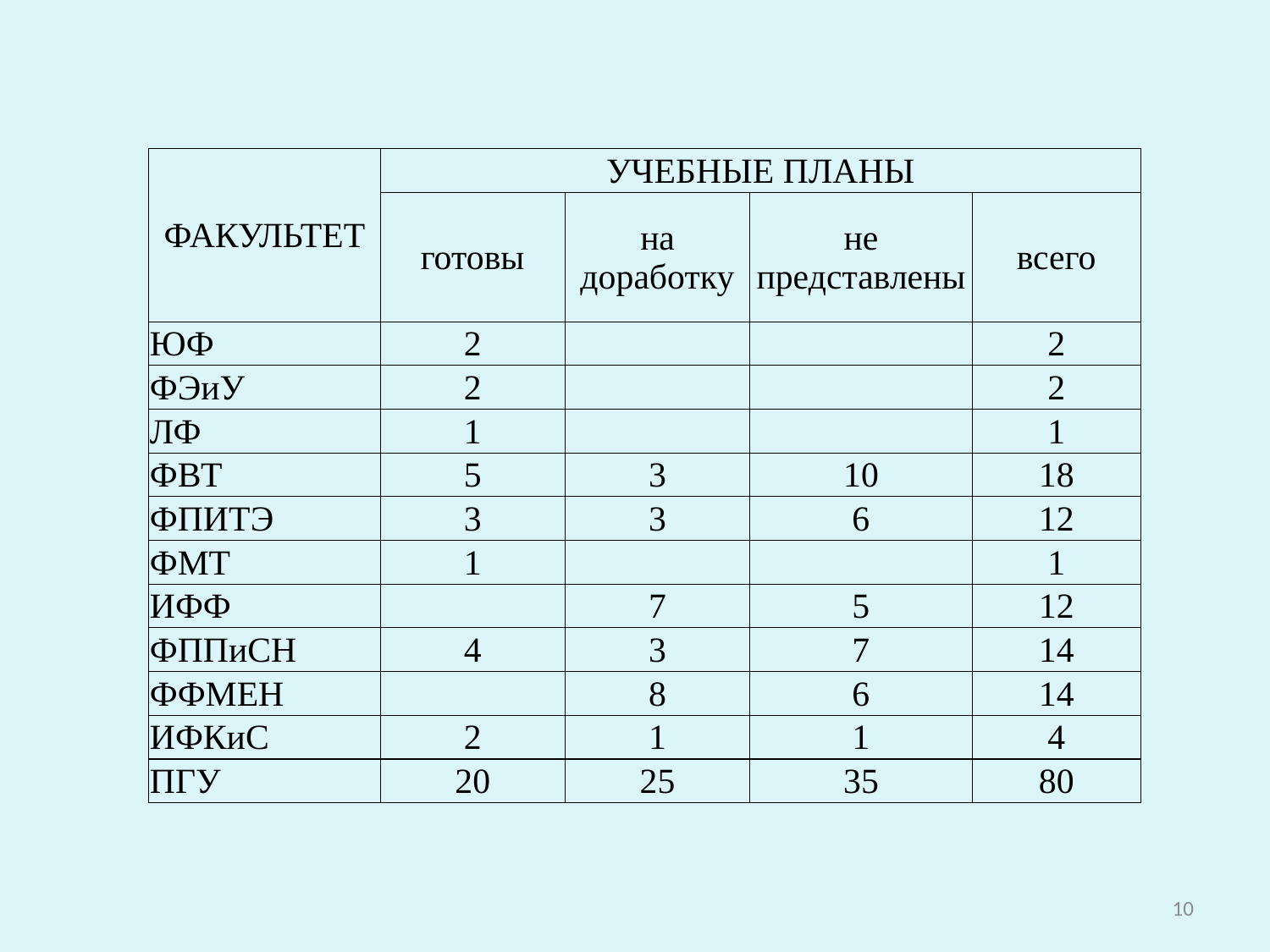

| ФАКУЛЬТЕТ | УЧЕБНЫЕ ПЛАНЫ |  |  |  |
| --- | --- | --- | --- | --- |
|  | готовы | на доработку | не представлены | всего |
| ЮФ | 2 |  |  | 2 |
| ФЭиУ | 2 |  |  | 2 |
| ЛФ | 1 |  |  | 1 |
| ФВТ | 5 | 3 | 10 | 18 |
| ФПИТЭ | 3 | 3 | 6 | 12 |
| ФМТ | 1 |  |  | 1 |
| ИФФ |  | 7 | 5 | 12 |
| ФППиСН | 4 | 3 | 7 | 14 |
| ФФМЕН |  | 8 | 6 | 14 |
| ИФКиС | 2 | 1 | 1 | 4 |
| ПГУ | 20 | 25 | 35 | 80 |
10